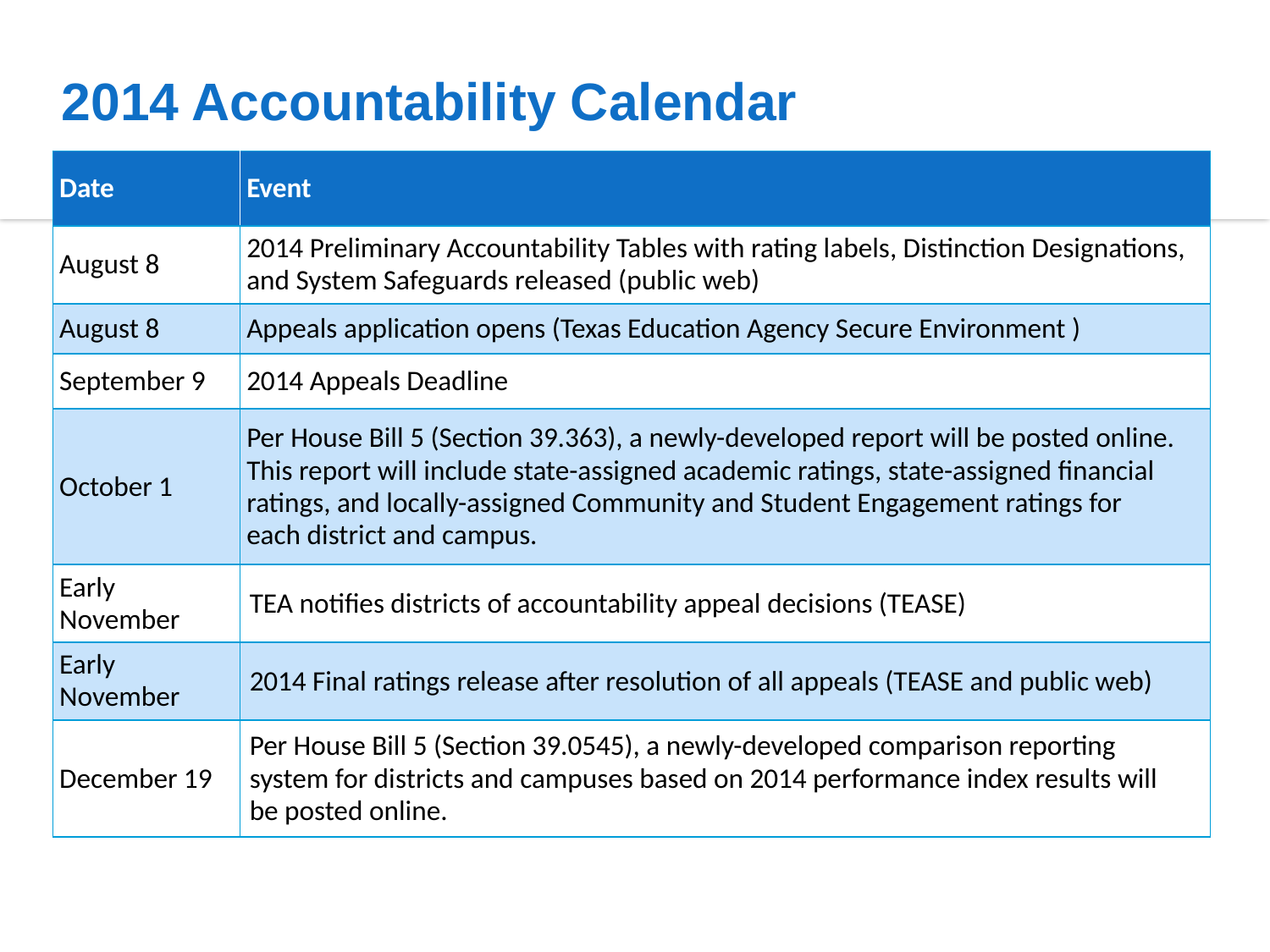

# 2014 Accountability Calendar
| Date | Event |
| --- | --- |
| August 8 | 2014 Preliminary Accountability Tables with rating labels, Distinction Designations, and System Safeguards released (public web) |
| August 8 | Appeals application opens (Texas Education Agency Secure Environment ) |
| September 9 | 2014 Appeals Deadline |
| October 1 | Per House Bill 5 (Section 39.363), a newly-developed report will be posted online. This report will include state-assigned academic ratings, state-assigned financial ratings, and locally-assigned Community and Student Engagement ratings for each district and campus. |
| Early November | TEA notifies districts of accountability appeal decisions (TEASE) |
| Early November | 2014 Final ratings release after resolution of all appeals (TEASE and public web) |
| December 19 | Per House Bill 5 (Section 39.0545), a newly-developed comparison reporting system for districts and campuses based on 2014 performance index results will be posted online. |

37